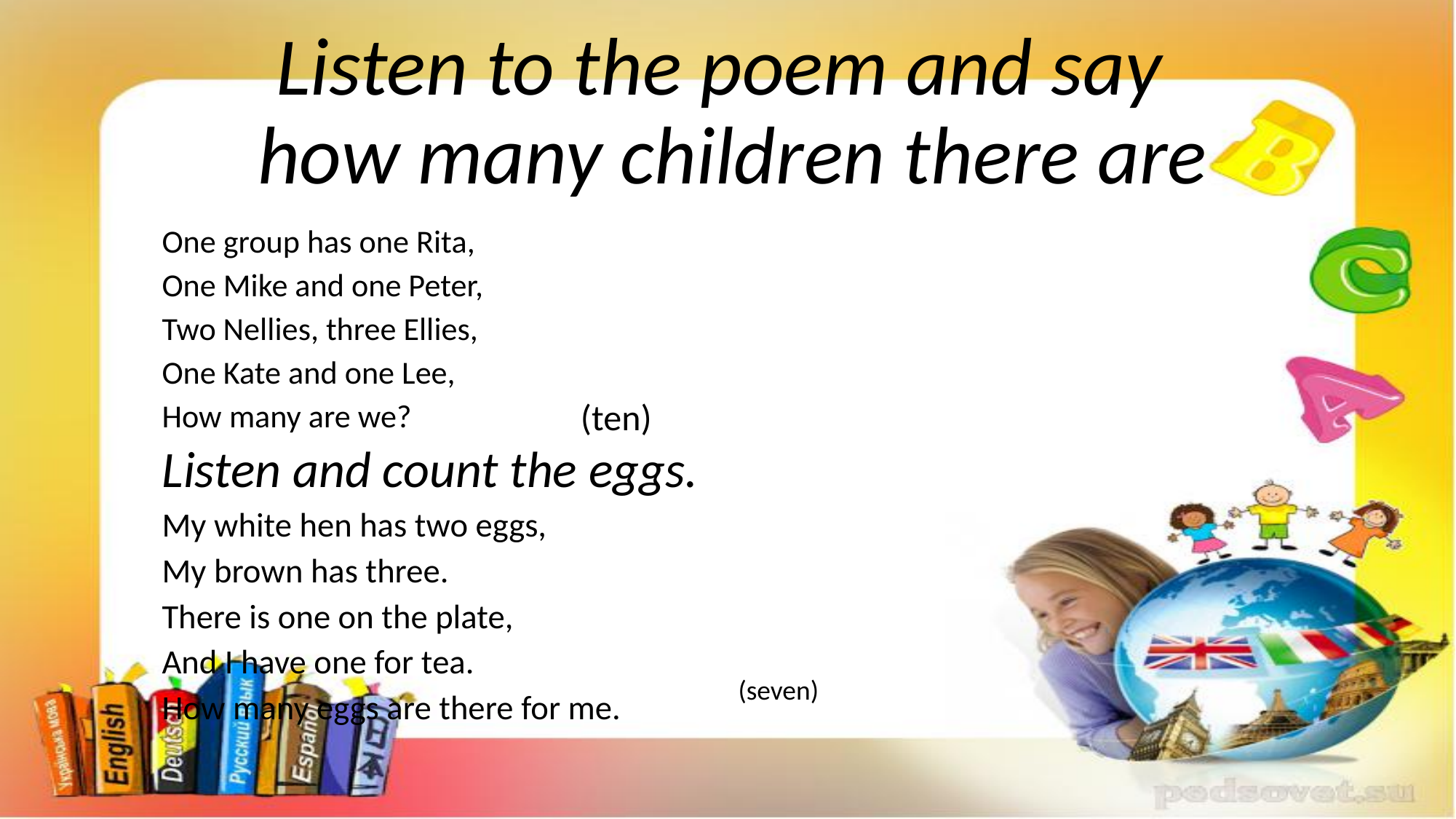

# Listen to the poem and say how many children there are
One group has one Rita,
One Mike and one Peter,
Two Nellies, three Ellies,
One Kate and one Lee,
How many are we?
Listen and count the eggs.
My white hen has two eggs,
My brown has three.
There is one on the plate,
And I have one for tea.
How many eggs are there for me.
(ten)
(seven)